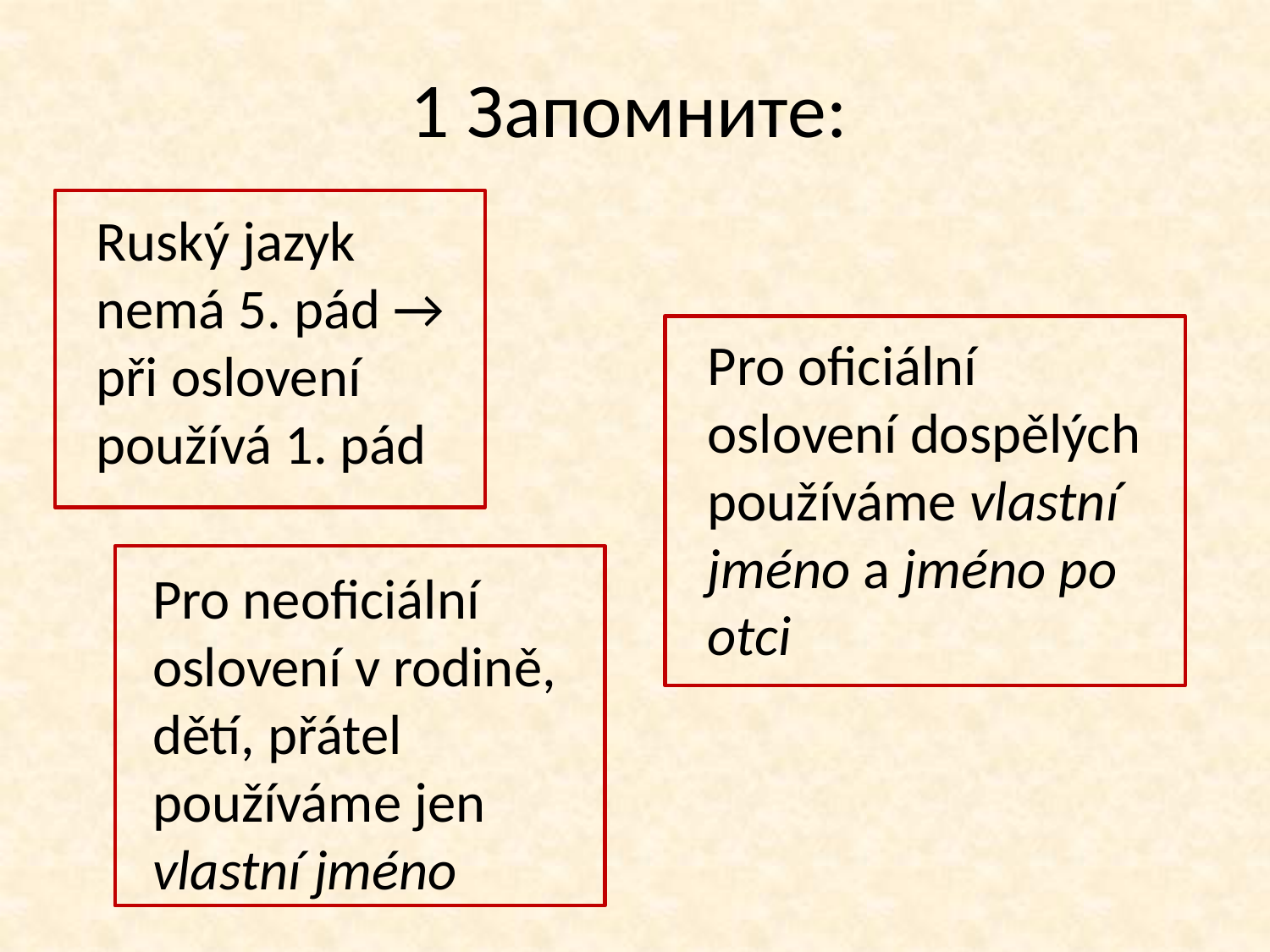

# 1 Запомните:

Ruský jazyk nemá 5. pád → při oslovení používá 1. pád

Pro oficiální oslovení dospělých používáme vlastní jméno a jméno po otci

Pro neoficiální oslovení v rodině, dětí, přátel používáme jen vlastní jméno